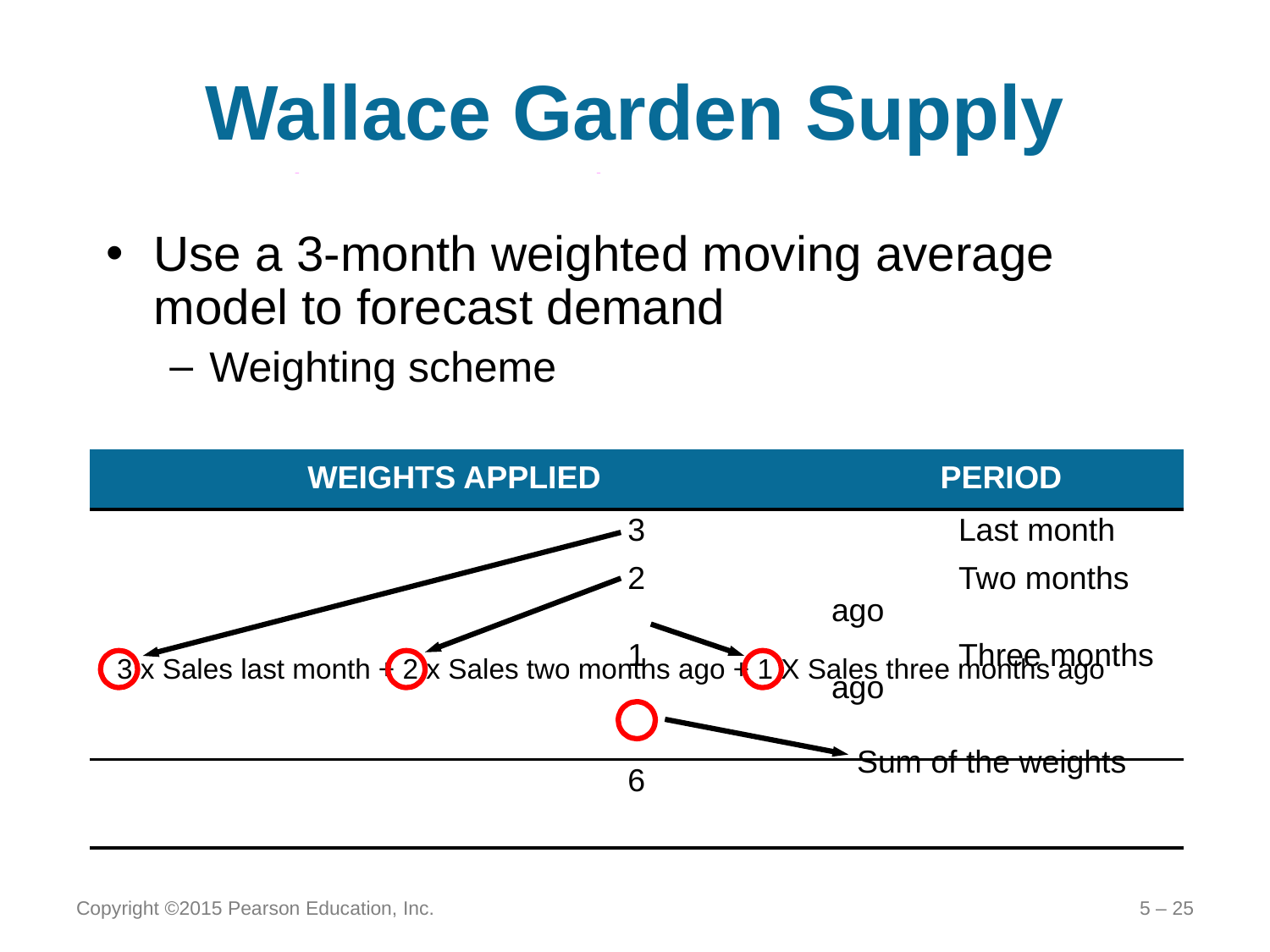

# Wallace Garden Supply

Use a 3-month weighted moving average model to forecast demand
Weighting scheme
| WEIGHTS APPLIED |  | PERIOD |
| --- | --- | --- |
|  | 3 | Last month |
|  | 2 | Two months ago |
|  | 1 | Three months ago |
|  |  |  |
|  | 6 |  |

3 x Sales last month + 2 x Sales two months ago + 1 X Sales three months ago

Sum of the weights
Copyright ©2015 Pearson Education, Inc.
5 – 25